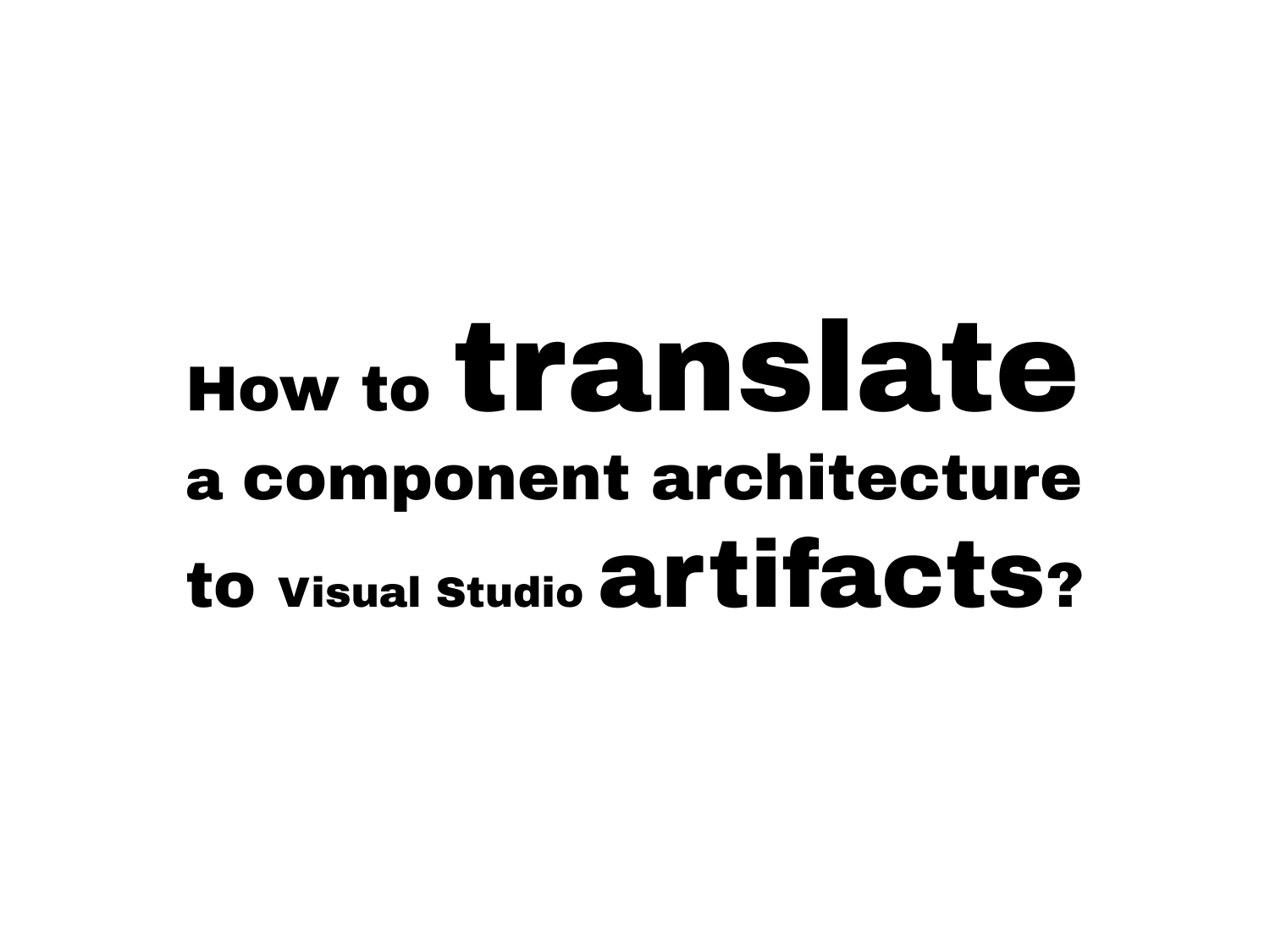

How to translate
a component architecture
to Visual Studio artifacts?